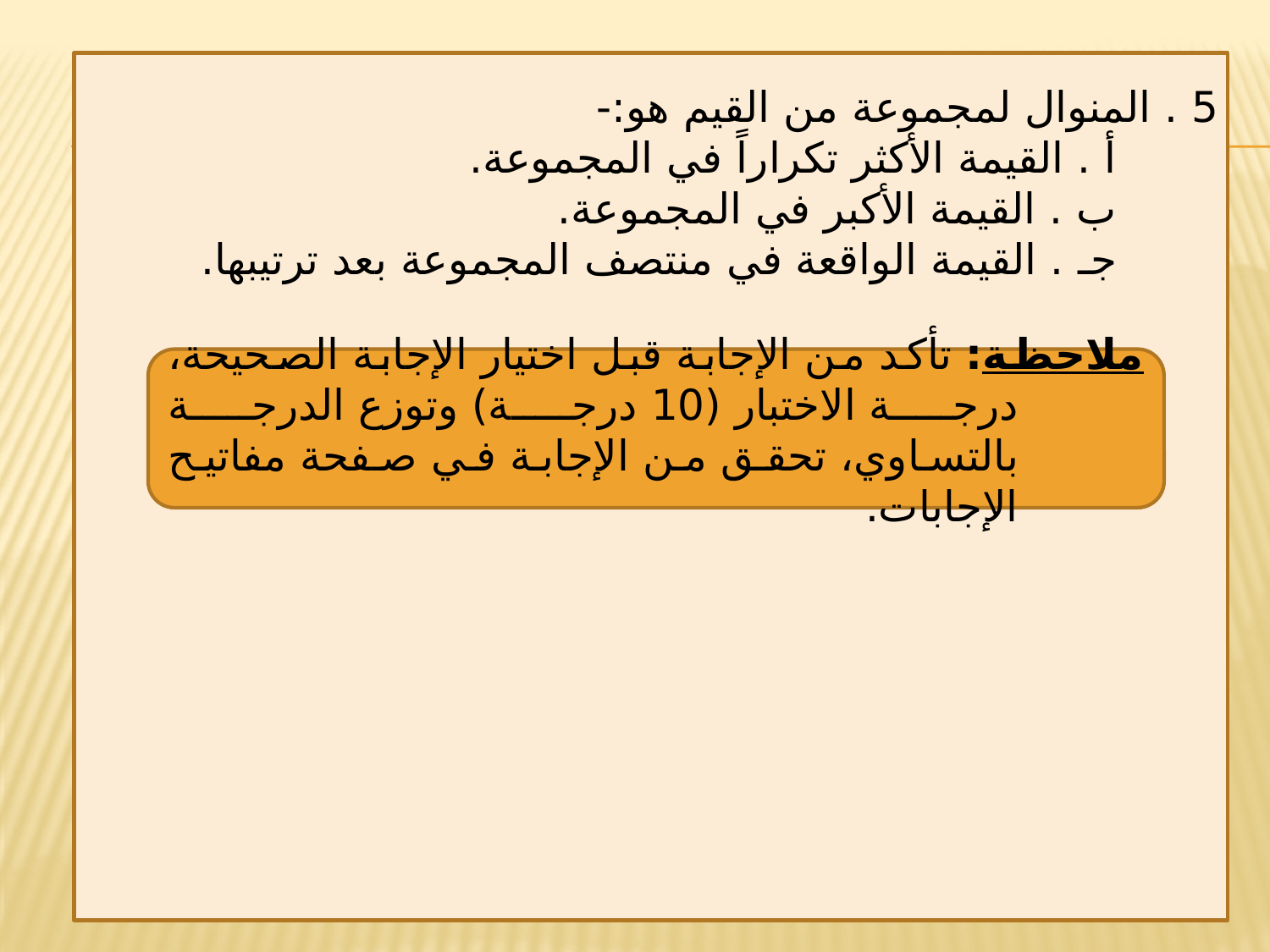

5 . المنوال لمجموعة من القيم هو:-
أ . القيمة الأكثر تكراراً في المجموعة.
ب . القيمة الأكبر في المجموعة.
جـ . القيمة الواقعة في منتصف المجموعة بعد ترتيبها.

ملاحظة: تأكد من الإجابة قبل اختيار الإجابة الصحيحة، درجة الاختبار (10 درجة) وتوزع الدرجة بالتساوي، تحقق من الإجابة في صفحة مفاتيح الإجابات.